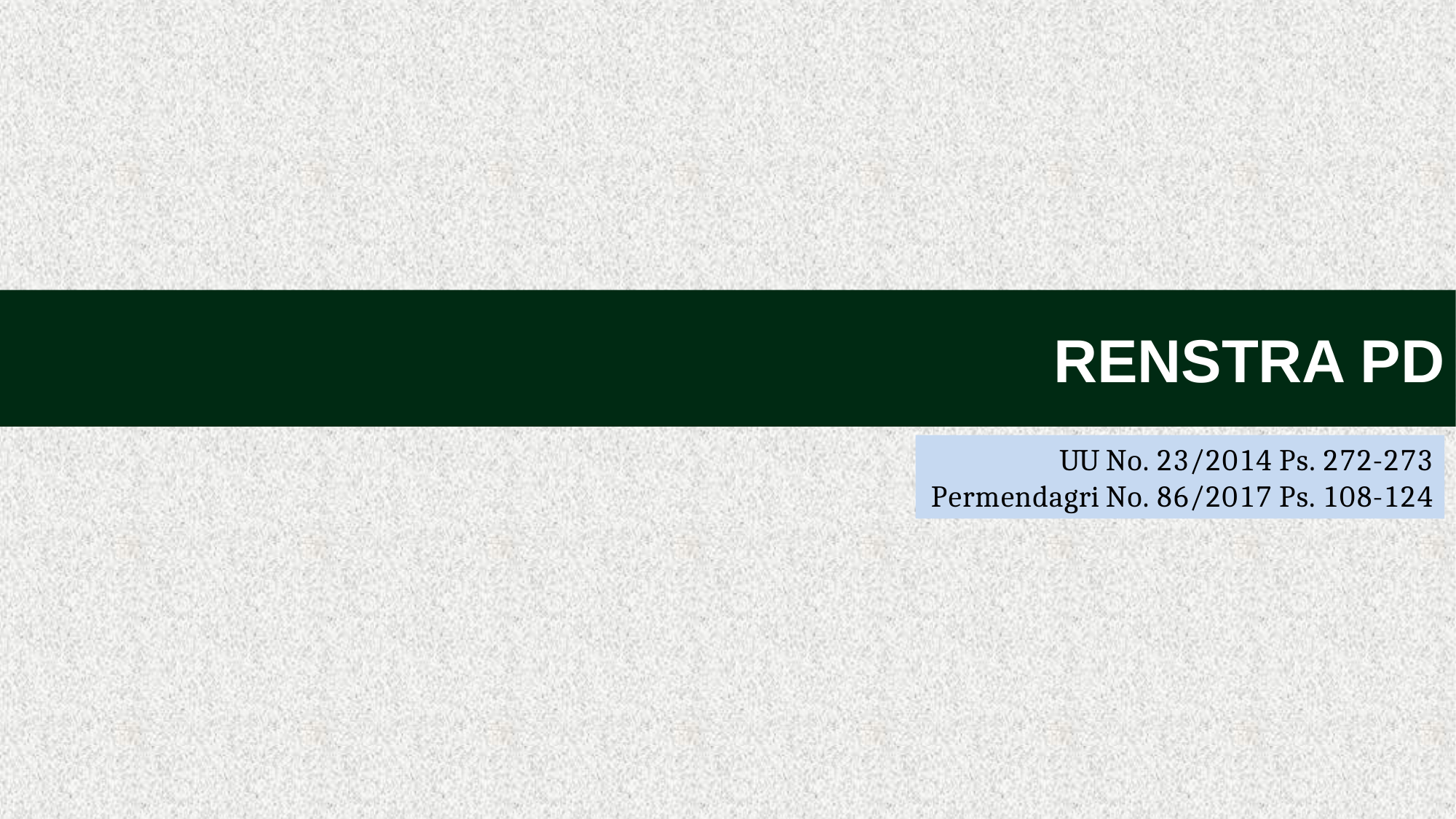

# RENSTRA PD
UU No. 23/2014 Ps. 272-273
Permendagri No. 86/2017 Ps. 108-124